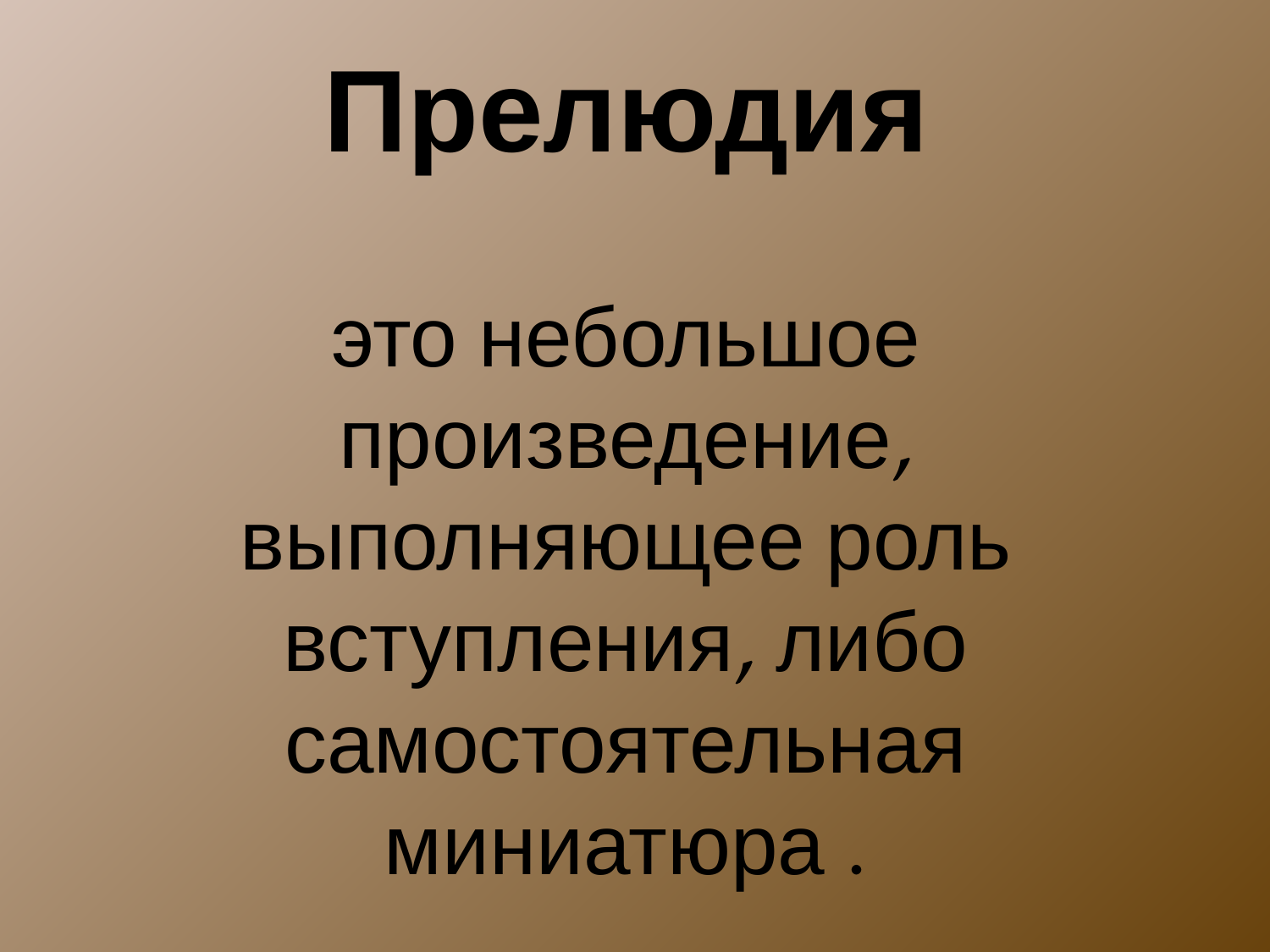

# Прелюдия
это небольшое произведение, выполняющее роль вступления, либо самостоятельная миниатюра .